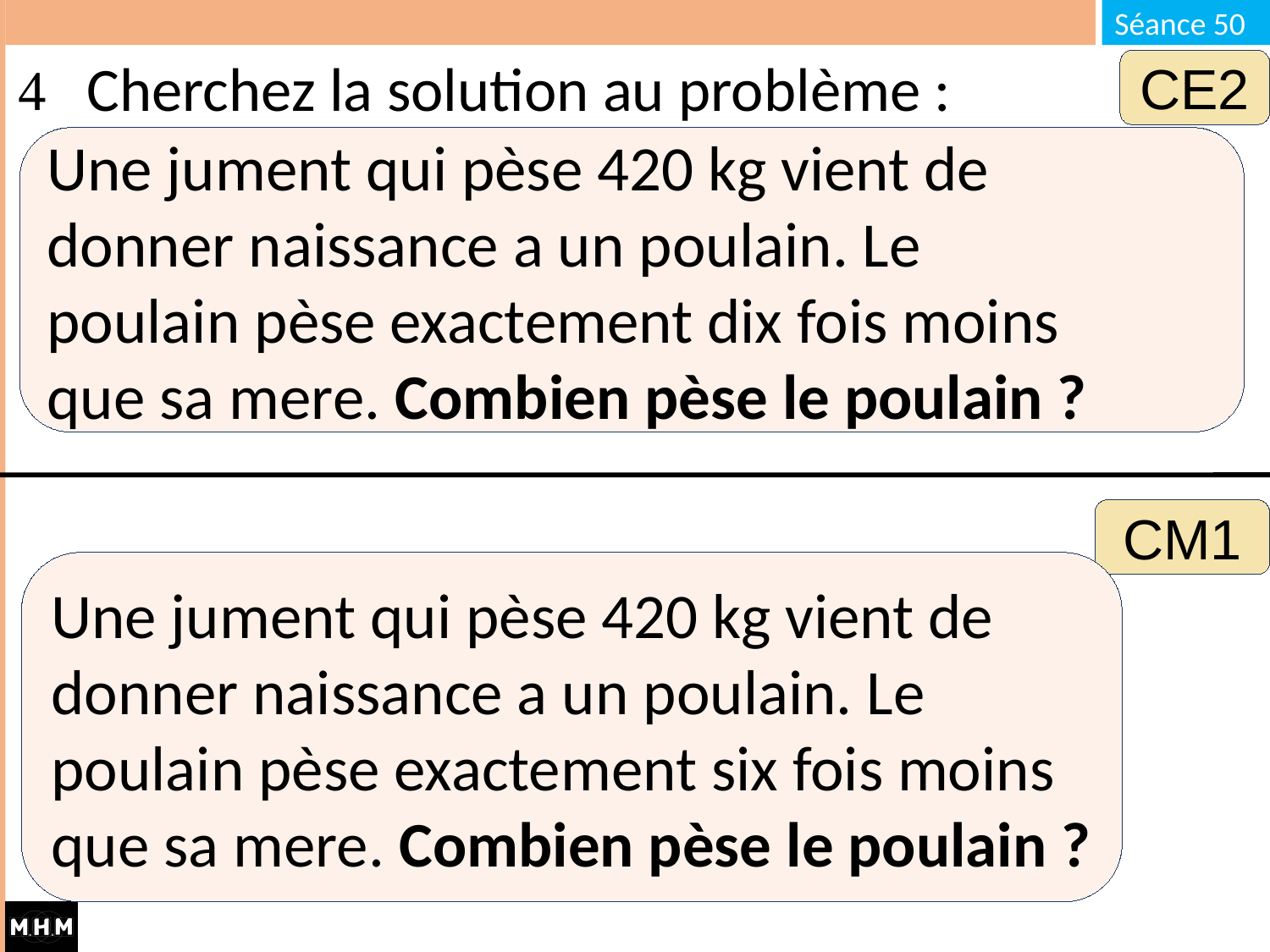

# Cherchez la solution au problème :
CE2
Une jument qui pèse 420 kg vient de
donner naissance a un poulain. Le
poulain pèse exactement dix fois moins
que sa mere. Combien pèse le poulain ?

CM1
Une jument qui pèse 420 kg vient de
donner naissance a un poulain. Le
poulain pèse exactement six fois moins
que sa mere. Combien pèse le poulain ?